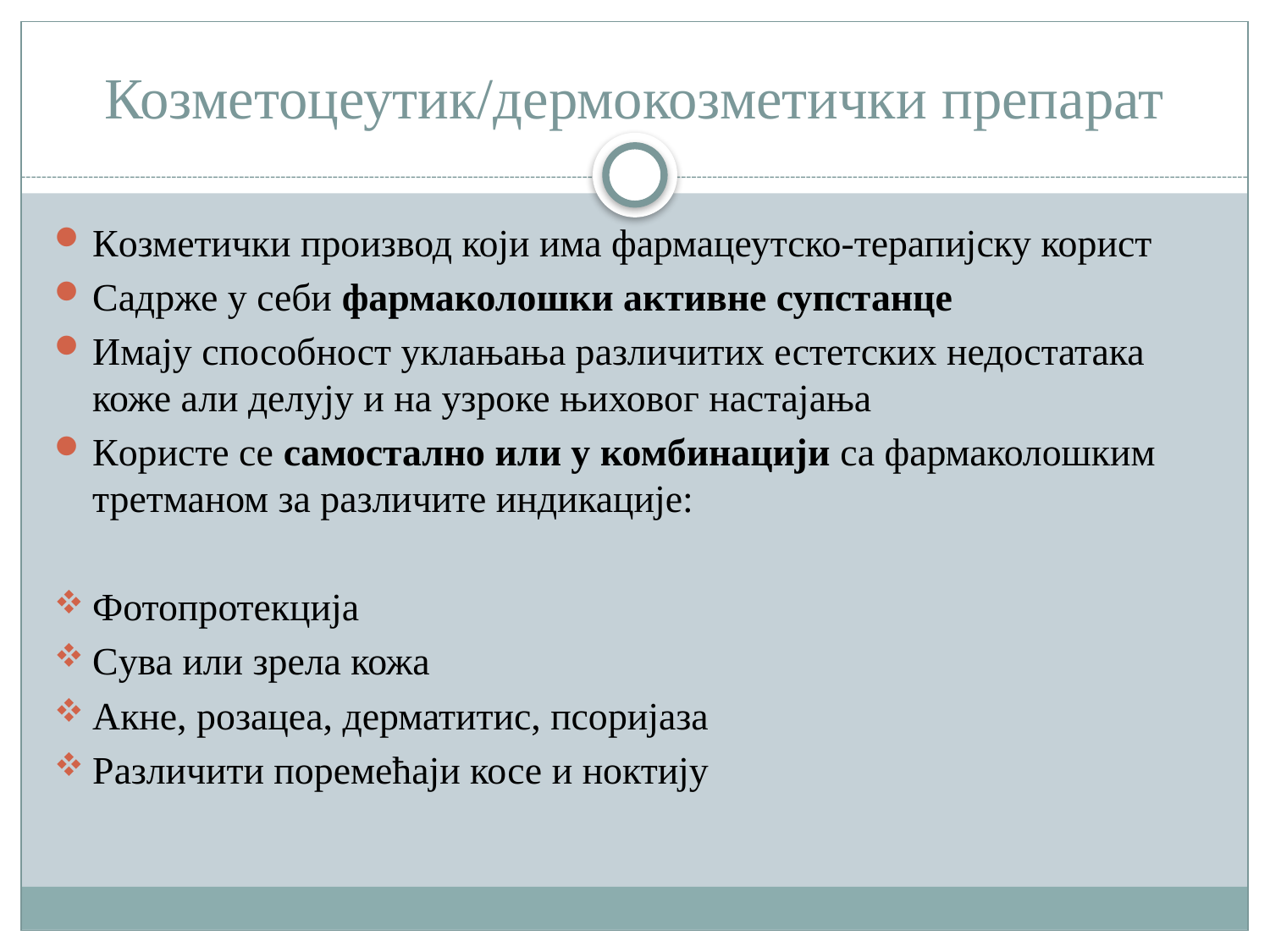

# Козметоцеутик/дермокозметички препарат
Козметички производ који има фармацеутско-терапијску корист
Садрже у себи фармаколошки активне супстанце
Имају способност уклањања различитих естетских недостатака коже али делују и на узроке њиховог настајања
Користе се самостално или у комбинацији са фармаколошким третманом за различите индикације:

Фотопротекција
Сува или зрела кожа
Акне, розацеа, дерматитис, псоријаза
Различити поремећаји косе и ноктију